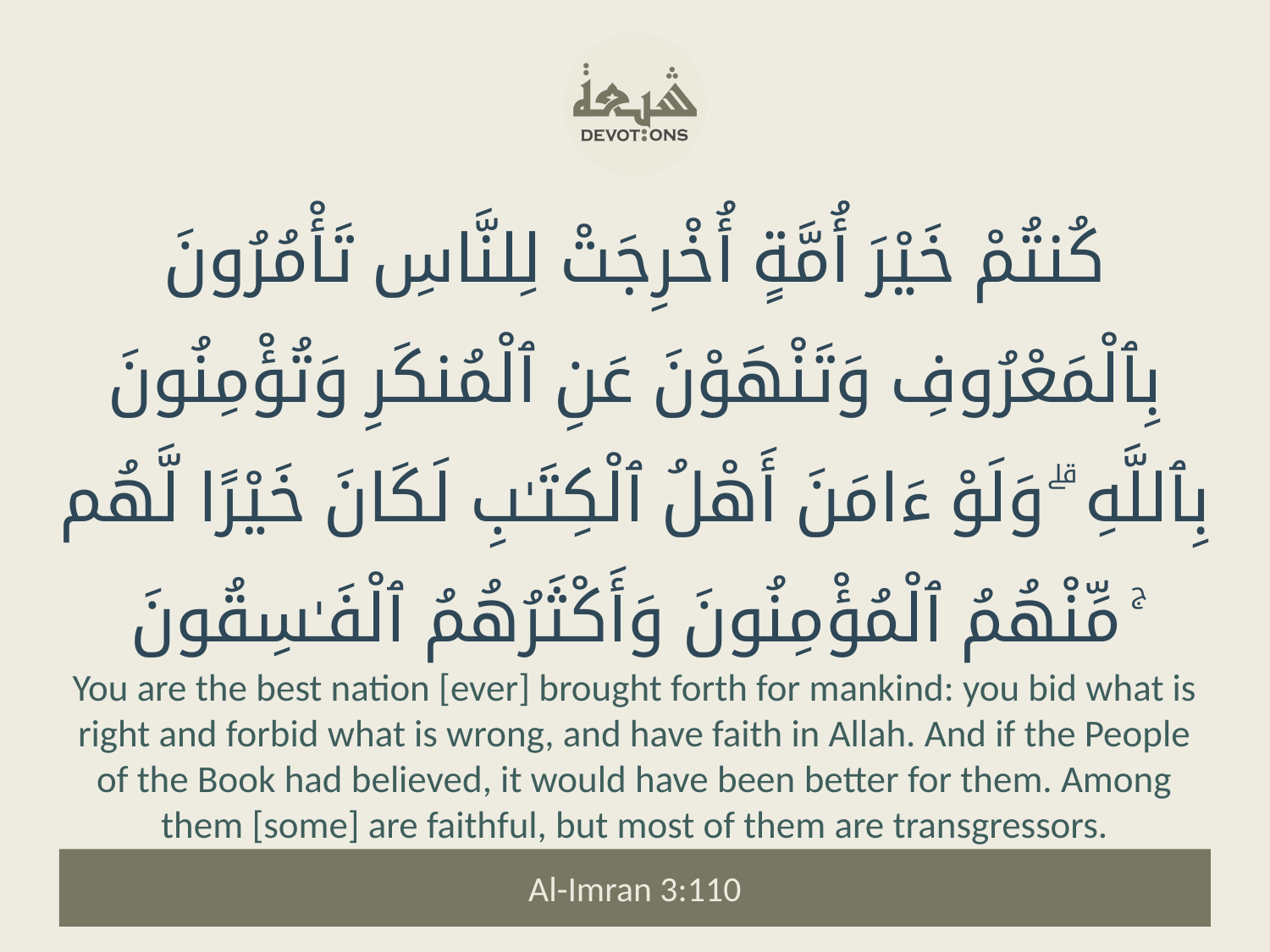

كُنتُمْ خَيْرَ أُمَّةٍ أُخْرِجَتْ لِلنَّاسِ تَأْمُرُونَ بِٱلْمَعْرُوفِ وَتَنْهَوْنَ عَنِ ٱلْمُنكَرِ وَتُؤْمِنُونَ بِٱللَّهِ ۗ وَلَوْ ءَامَنَ أَهْلُ ٱلْكِتَـٰبِ لَكَانَ خَيْرًا لَّهُم ۚ مِّنْهُمُ ٱلْمُؤْمِنُونَ وَأَكْثَرُهُمُ ٱلْفَـٰسِقُونَ
You are the best nation [ever] brought forth for mankind: you bid what is right and forbid what is wrong, and have faith in Allah. And if the People of the Book had believed, it would have been better for them. Among them [some] are faithful, but most of them are transgressors.
Al-Imran 3:110